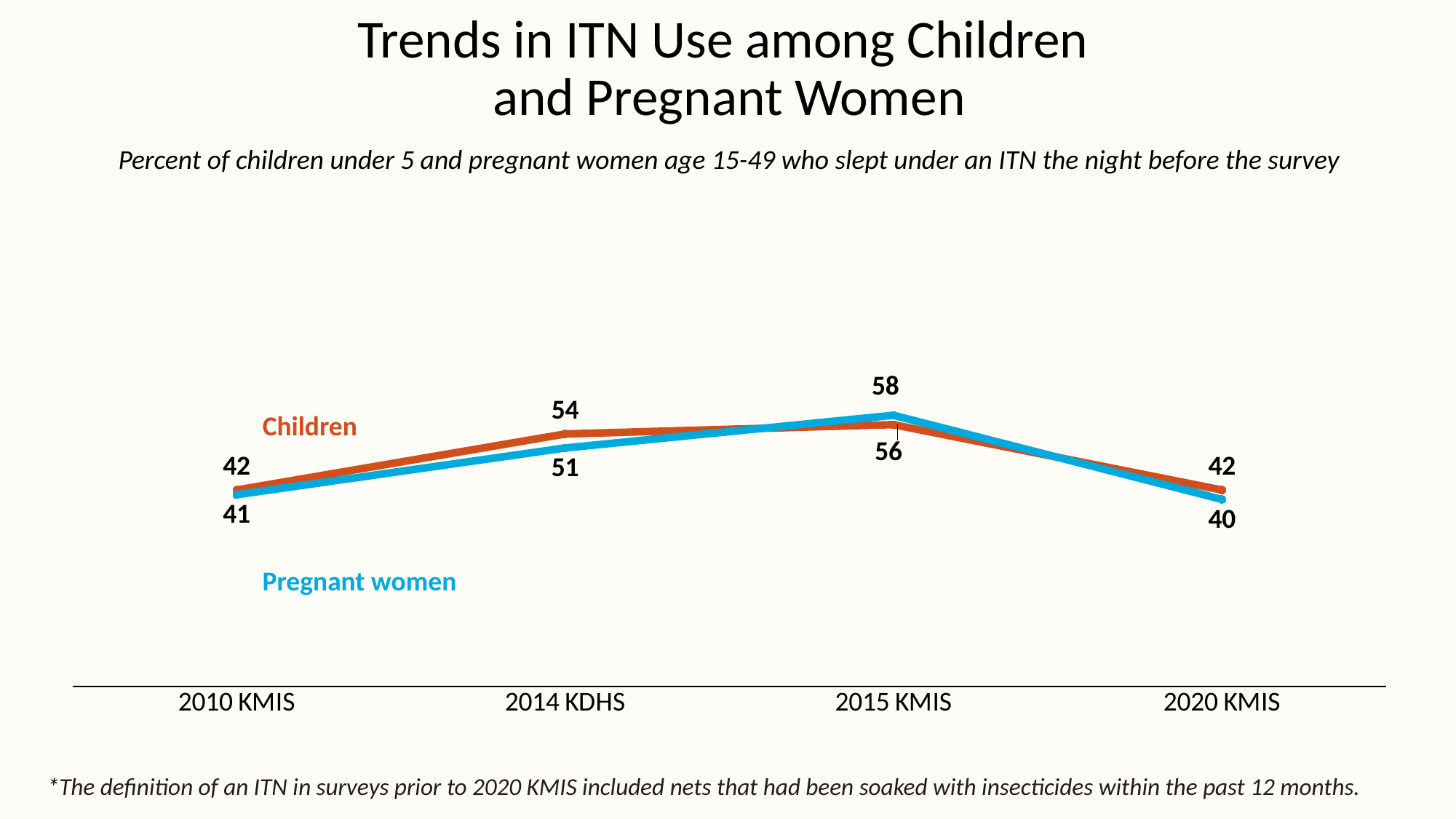

# Trends in ITN Use among Children and Pregnant Women
Percent of children under 5 and pregnant women age 15-49 who slept under an ITN the night before the survey

### Chart

| Category | Children | Pregnant women |
|---|---|---|
| 2010 KMIS | 42.0 | 41.0 |
| 2014 KDHS | 54.0 | 51.0 |
| 2015 KMIS | 56.0 | 58.0 |
| 2020 KMIS | 42.0 | 40.0 |
Children
Pregnant women
*The definition of an ITN in surveys prior to 2020 KMIS included nets that had been soaked with insecticides within the past 12 months.